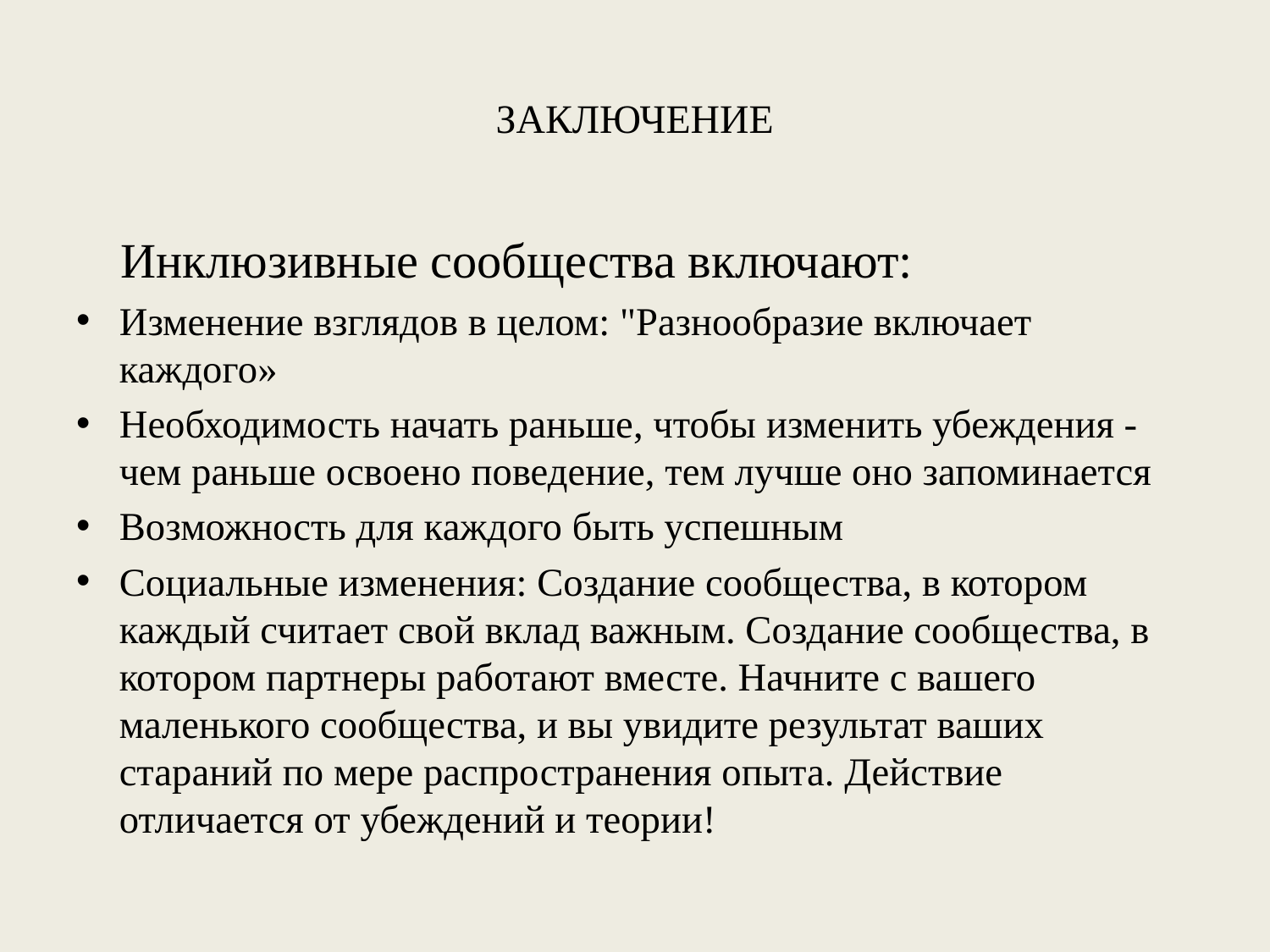

# ЗАКЛЮЧЕНИЕ
     Инклюзивные сообщества включают:
Изменение взглядов в целом: "Разнообразие включает каждого»
Необходимость начать раньше, чтобы изменить убеждения - чем раньше освоено поведение, тем лучше оно запоминается
Возможность для каждого быть успешным
Социальные изменения: Создание сообщества, в котором каждый считает свой вклад важным. Создание сообщества, в котором партнеры работают вместе. Начните с вашего маленького сообщества, и вы увидите результат ваших стараний по мере распространения опыта. Действие отличается от убеждений и теории!